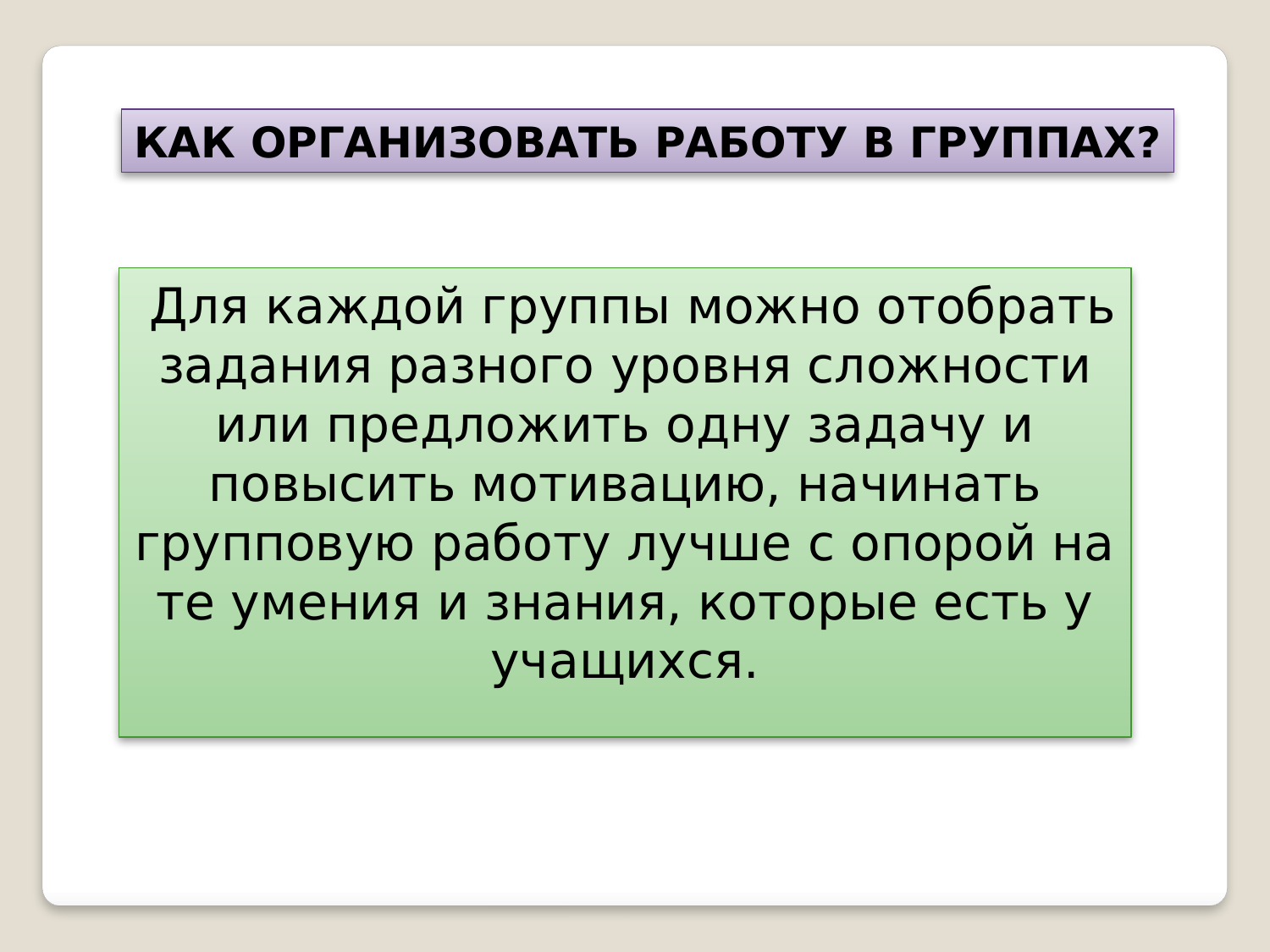

КАК ОРГАНИЗОВАТЬ РАБОТУ В ГРУППАХ?
 Для каждой группы можно отобрать задания разного уровня сложности или предложить одну задачу и повысить мотивацию, начинать групповую работу лучше с опорой на те умения и знания, которые есть у учащихся.